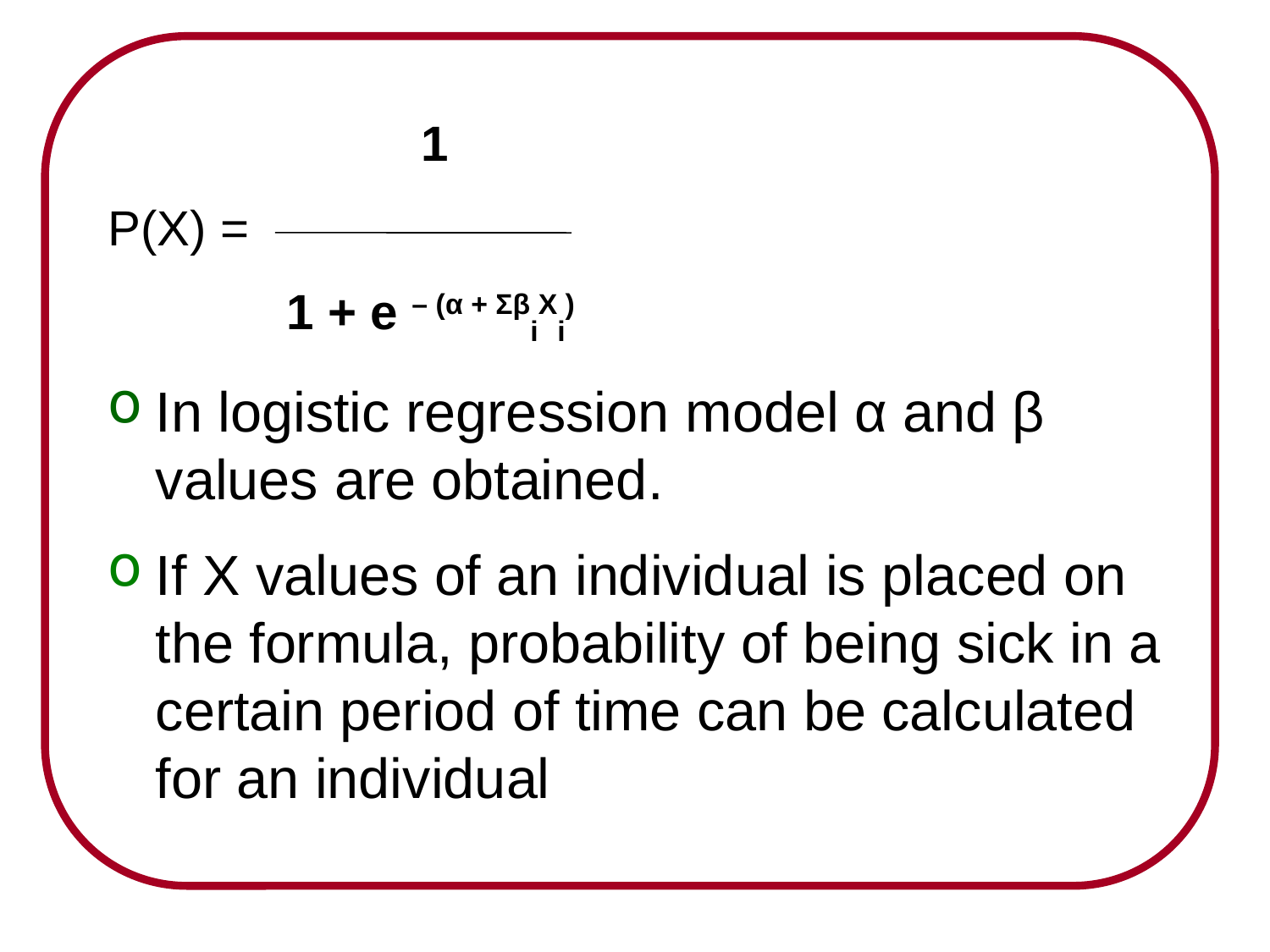

1
P(X) =
             1 + e – (α + ΣβiXi)
In logistic regression model α and β values ​​are obtained.
If X values of an individual is placed on the formula, probability of being sick in a certain period of time can be calculated for an individual